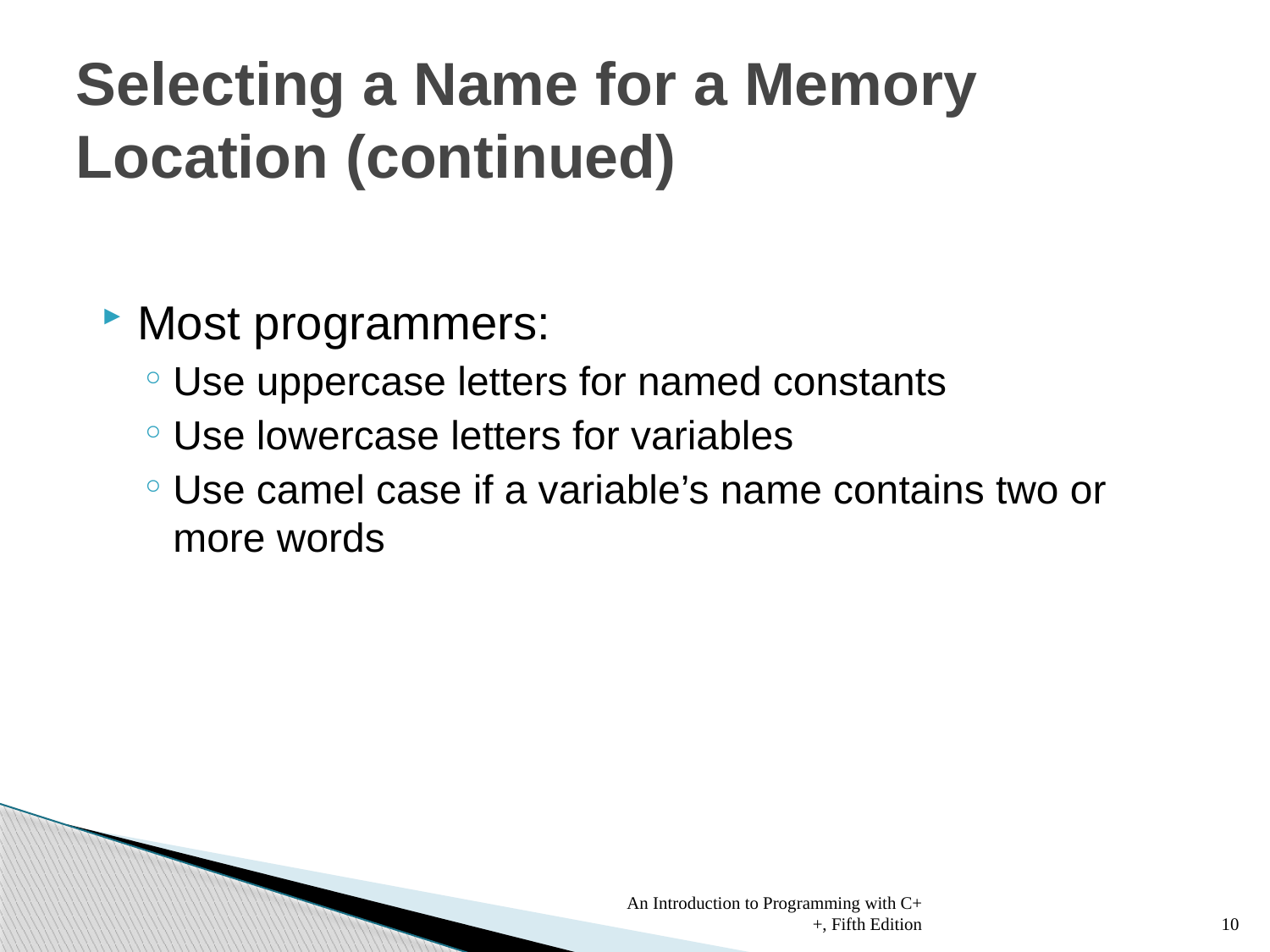

# Selecting a Name for a Memory Location (continued)
Most programmers:
Use uppercase letters for named constants
Use lowercase letters for variables
Use camel case if a variable’s name contains two or more words

An Introduction to Programming with C++, Fifth Edition
10